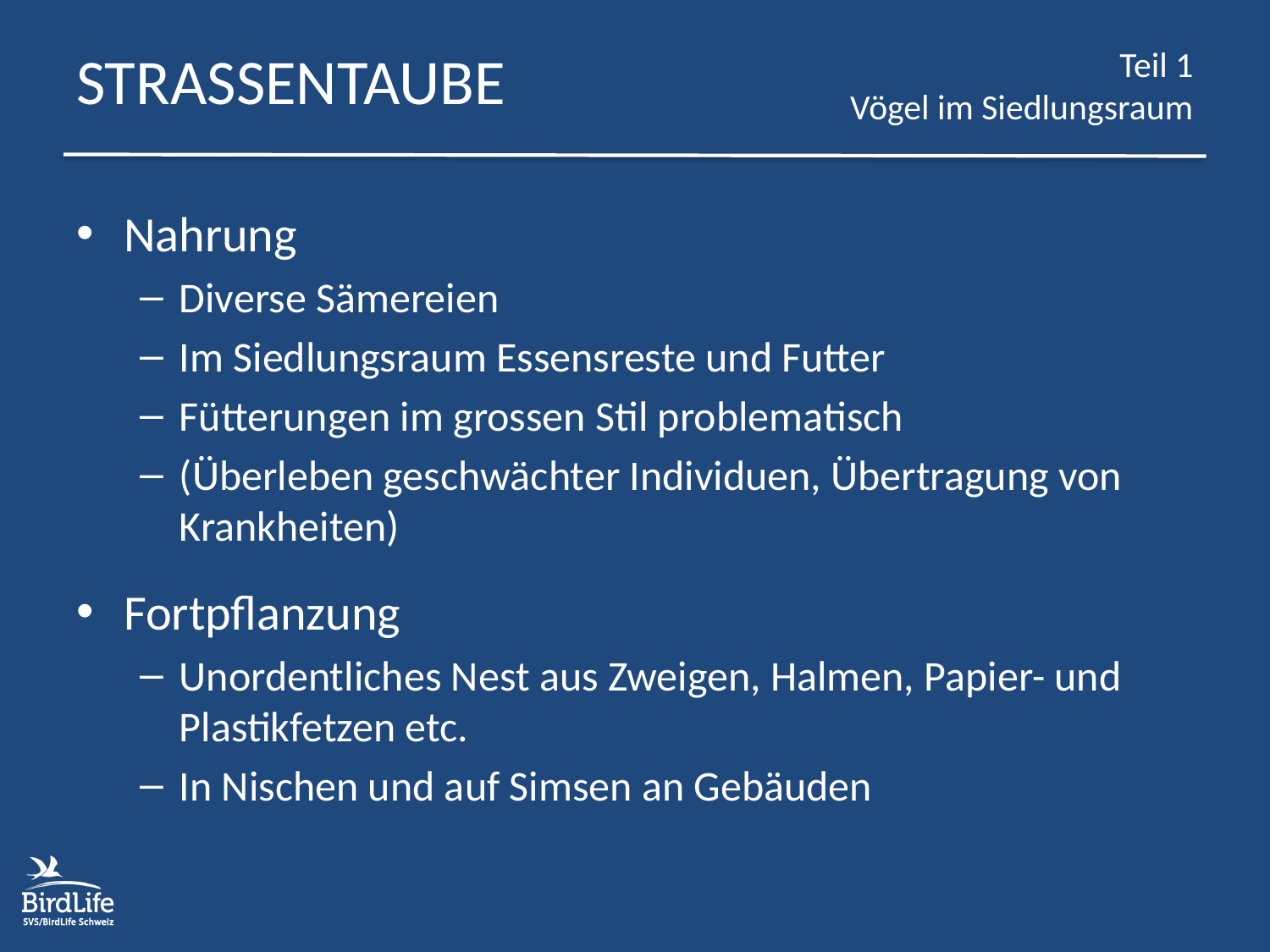

# STRASSENTAUBE
Nahrung
Diverse Sämereien
Im Siedlungsraum Essensreste und Futter
Fütterungen im grossen Stil problematisch
(Überleben geschwächter Individuen, Übertragung von Krankheiten)
Fortpflanzung
Unordentliches Nest aus Zweigen, Halmen, Papier- und Plastikfetzen etc.
In Nischen und auf Simsen an Gebäuden